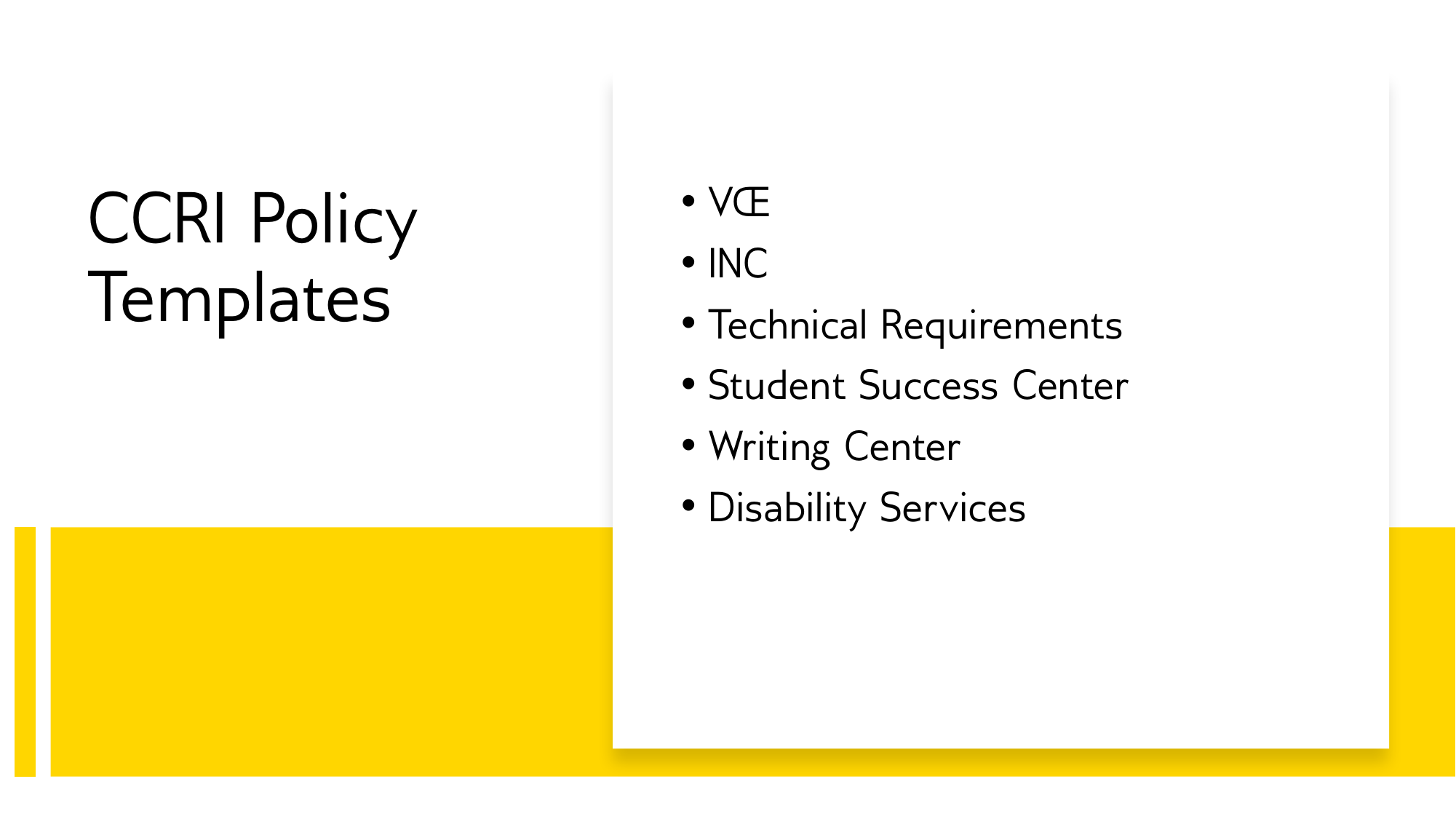

VOE
INC
Technical Requirements
Student Success Center
Writing Center
Disability Services
# CCRI Policy Templates